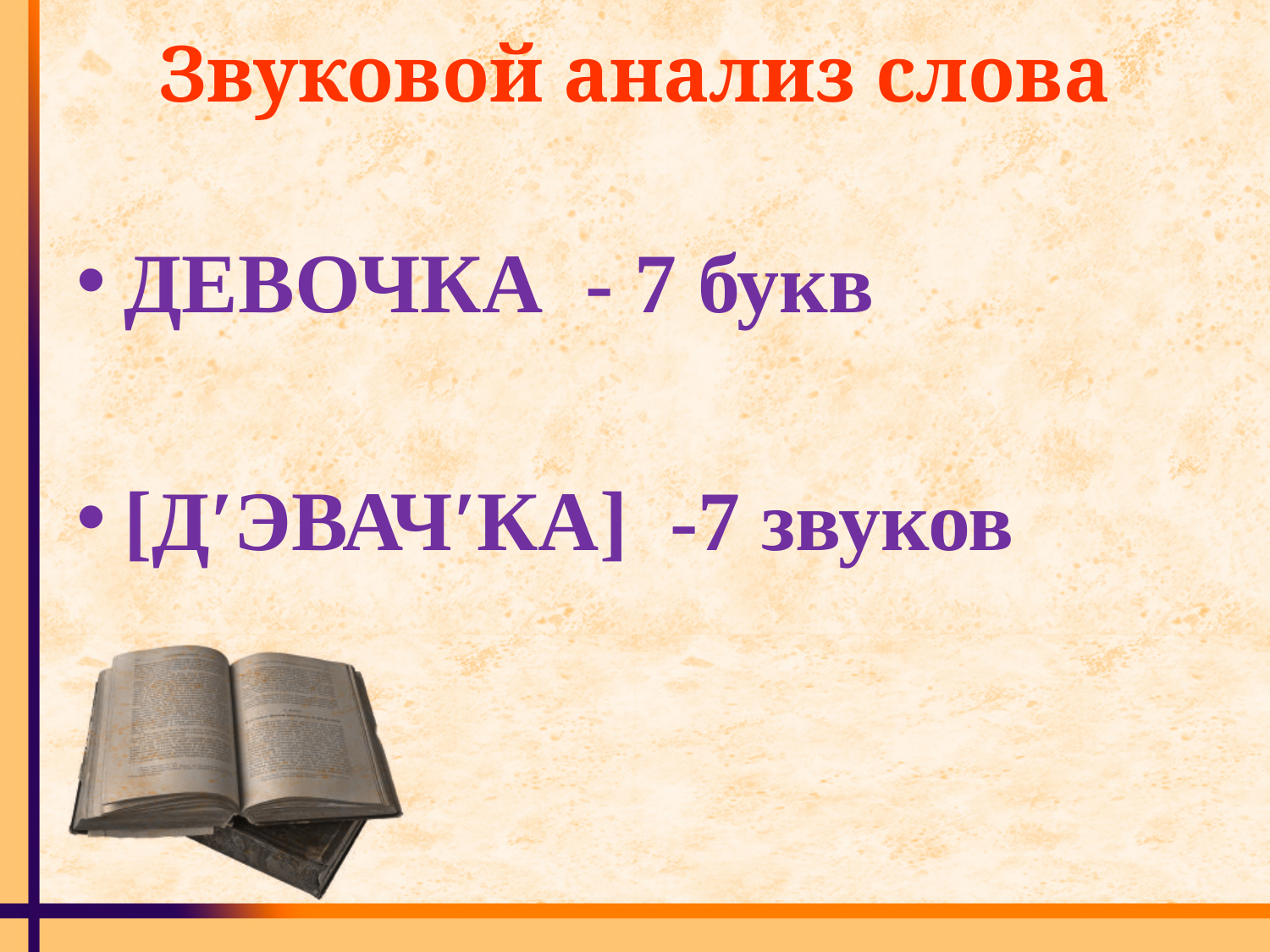

# Звуковой анализ слова
ДЕВОЧКА  - 7 букв

[Д′ЭВАЧ′КА]  -7 звуков